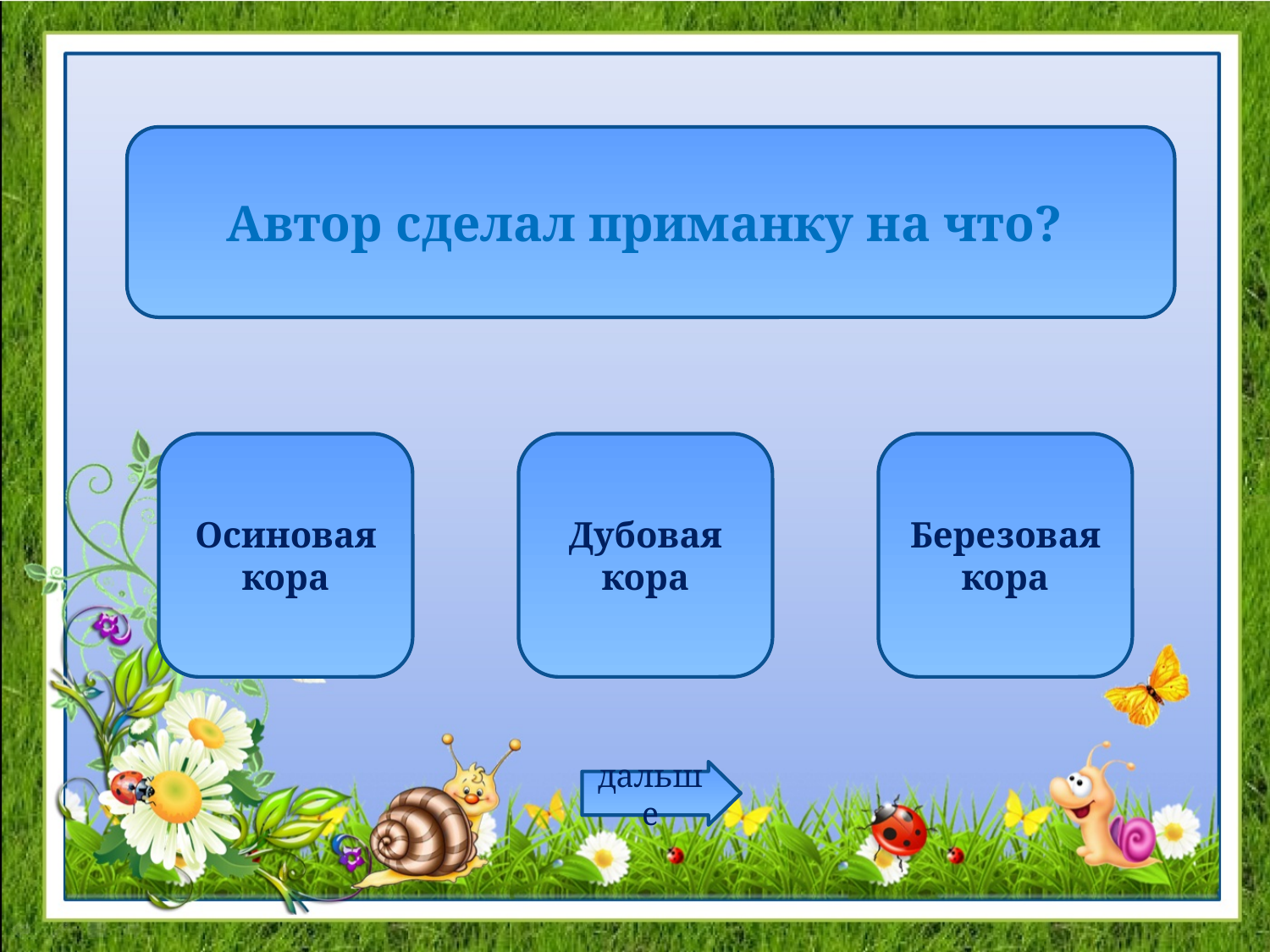

Автор сделал приманку на что?
Осиновая кора
Дубовая кора
Березовая кора
дальше